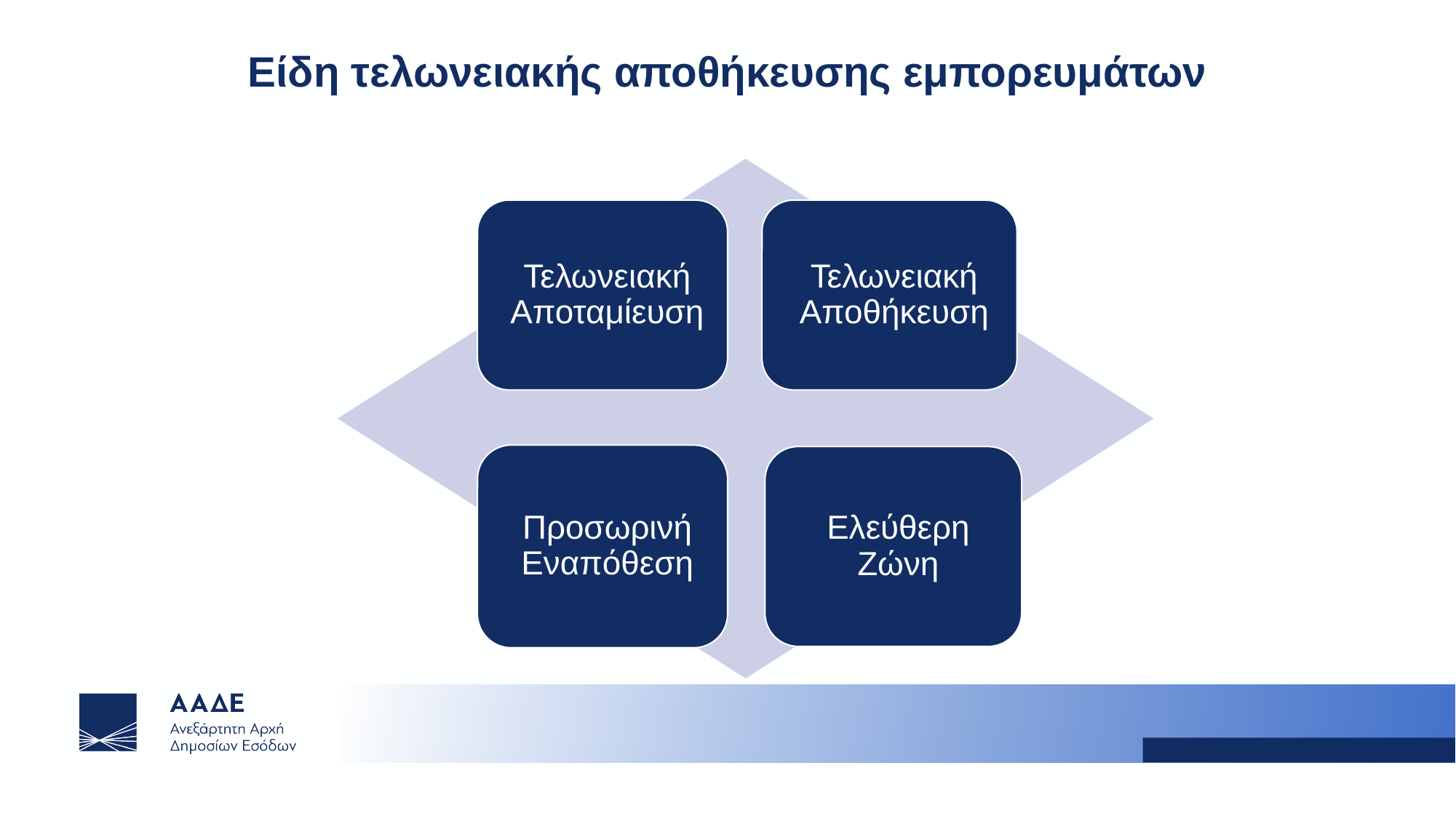

# Είδη τελωνειακής αποθήκευσης εμπορευμάτων
Τελωνειακή Αποταμίευση
Τελωνειακή Αποθήκευση
Προσωρινή Εναπόθεση
Ελεύθερη Ζώνη